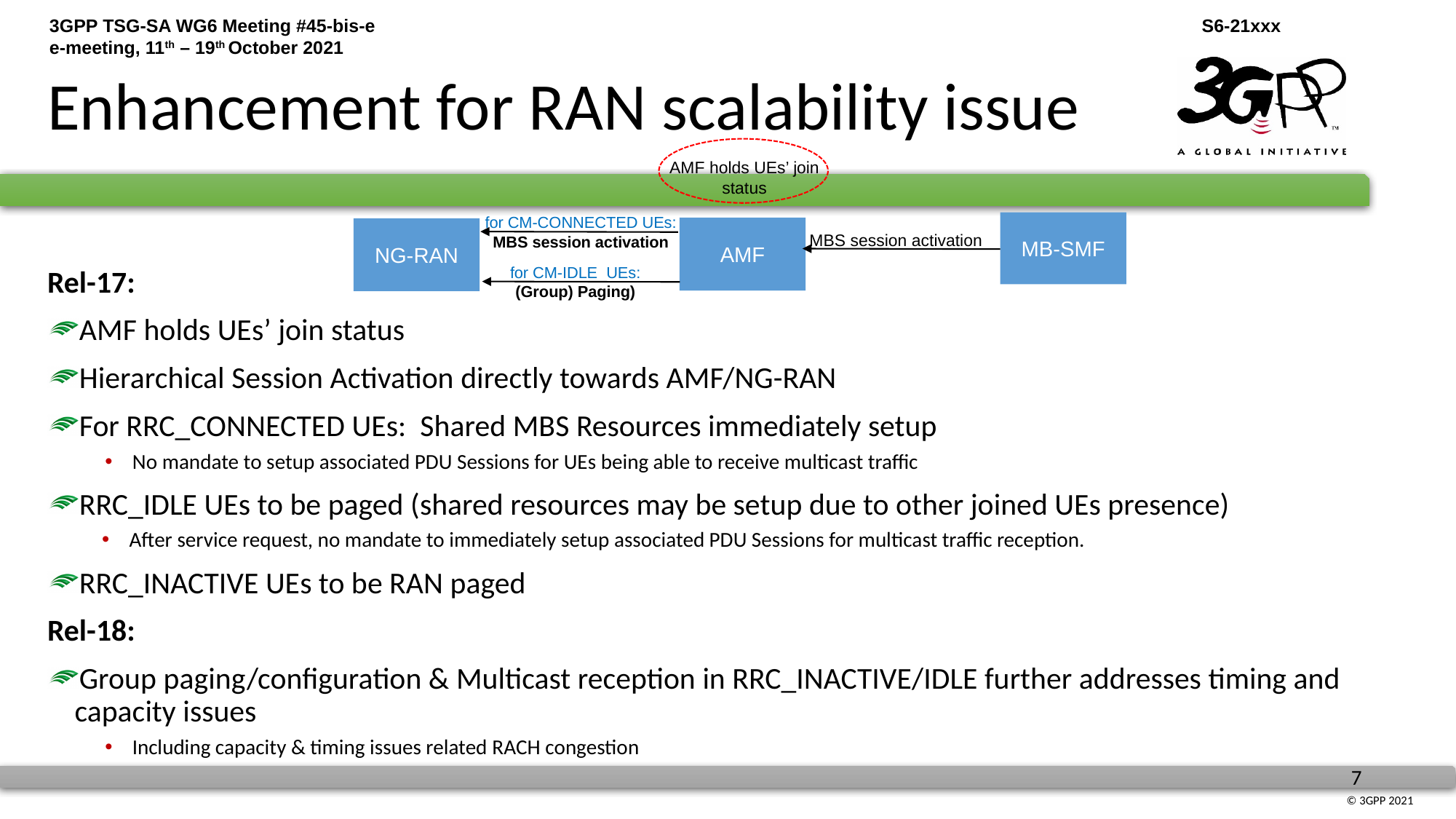

# Enhancement for RAN scalability issue

AMF holds UEs’ join status
for CM-CONNECTED UEs:
MBS session activation
MB-SMF
AMF
NG-RAN
MBS session activation
for CM-IDLE  UEs:
(Group) Paging)
Rel-17:
AMF holds UEs’ join status
Hierarchical Session Activation directly towards AMF/NG-RAN
For RRC_CONNECTED UEs:  Shared MBS Resources immediately setup
No mandate to setup associated PDU Sessions for UEs being able to receive multicast traffic
RRC_IDLE UEs to be paged (shared resources may be setup due to other joined UEs presence)
After service request, no mandate to immediately setup associated PDU Sessions for multicast traffic reception.
RRC_INACTIVE UEs to be RAN paged
Rel-18:
Group paging/configuration & Multicast reception in RRC_INACTIVE/IDLE further addresses timing and capacity issues
Including capacity & timing issues related RACH congestion